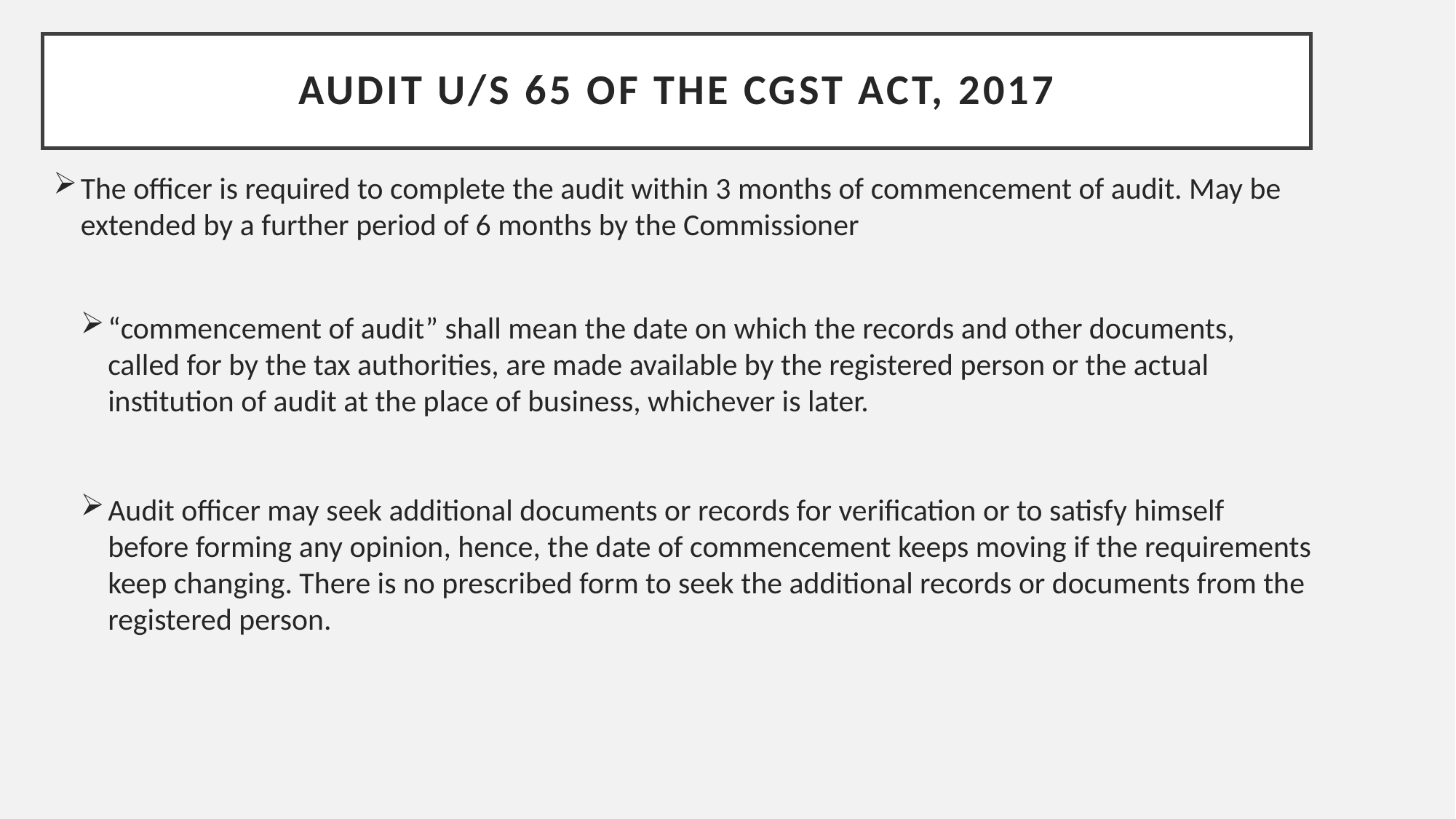

# audit u/s 65 of the CGST Act, 2017
The officer is required to complete the audit within 3 months of commencement of audit. May be extended by a further period of 6 months by the Commissioner

“commencement of audit” shall mean the date on which the records and other documents, called for by the tax authorities, are made available by the registered person or the actual institution of audit at the place of business, whichever is later.

Audit officer may seek additional documents or records for verification or to satisfy himself before forming any opinion, hence, the date of commencement keeps moving if the requirements keep changing. There is no prescribed form to seek the additional records or documents from the registered person.